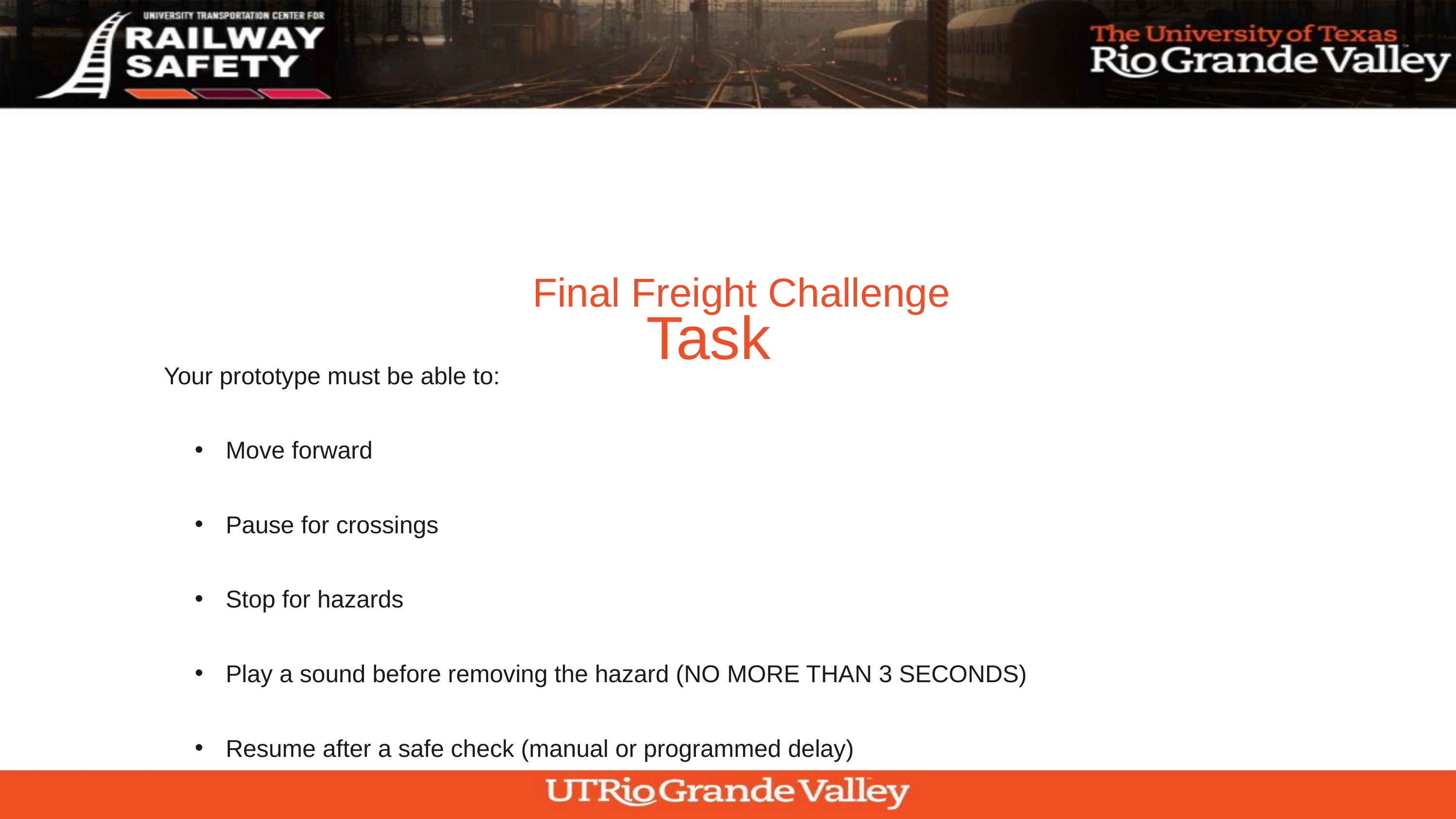

Task
Final Freight Challenge
Your prototype must be able to:
Move forward
Pause for crossings
Stop for hazards
Play a sound before removing the hazard (NO MORE THAN 3 SECONDS)
Resume after a safe check (manual or programmed delay)